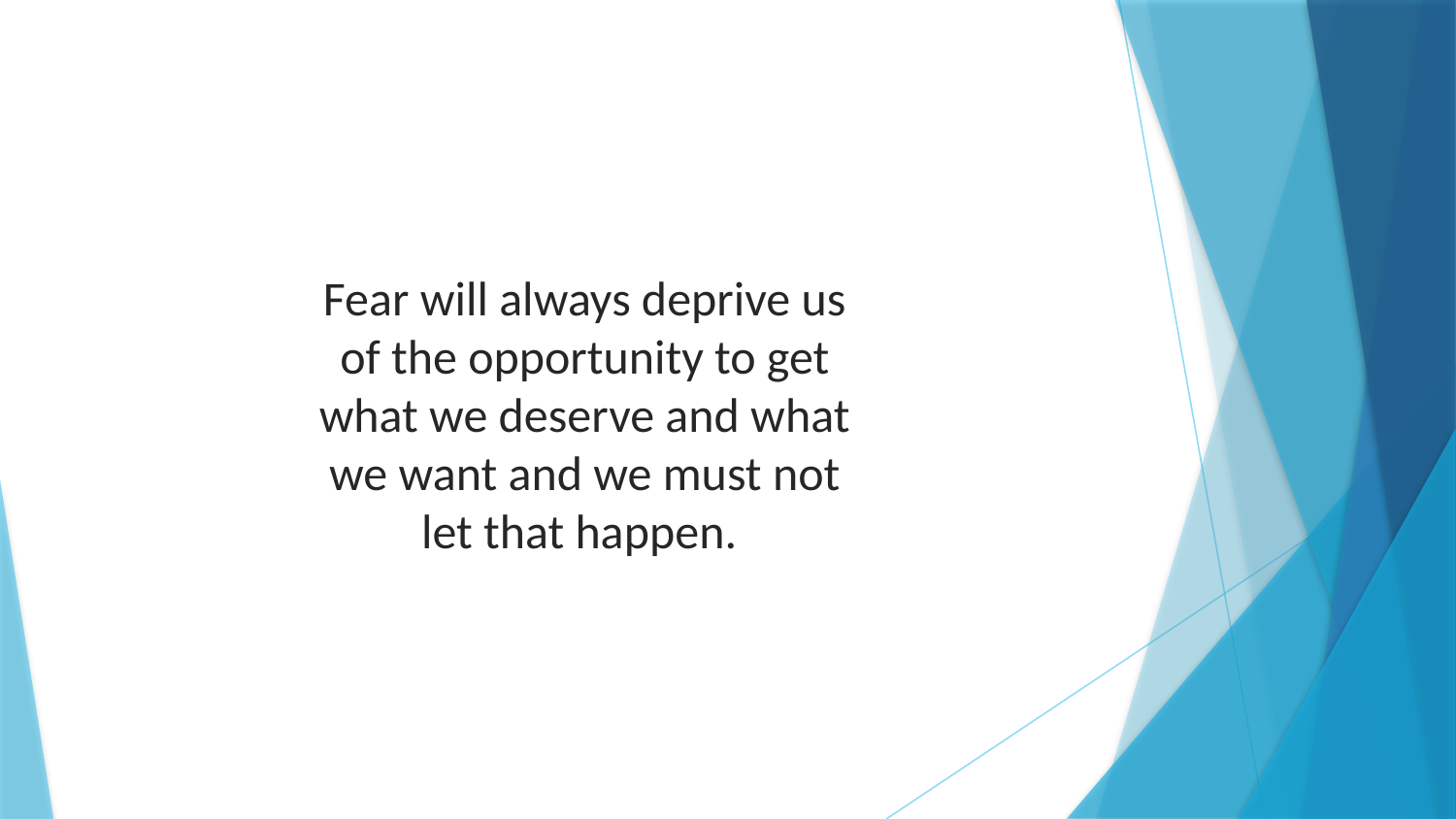

Fear will always deprive us of the opportunity to get what we deserve and what we want and we must not let that happen.